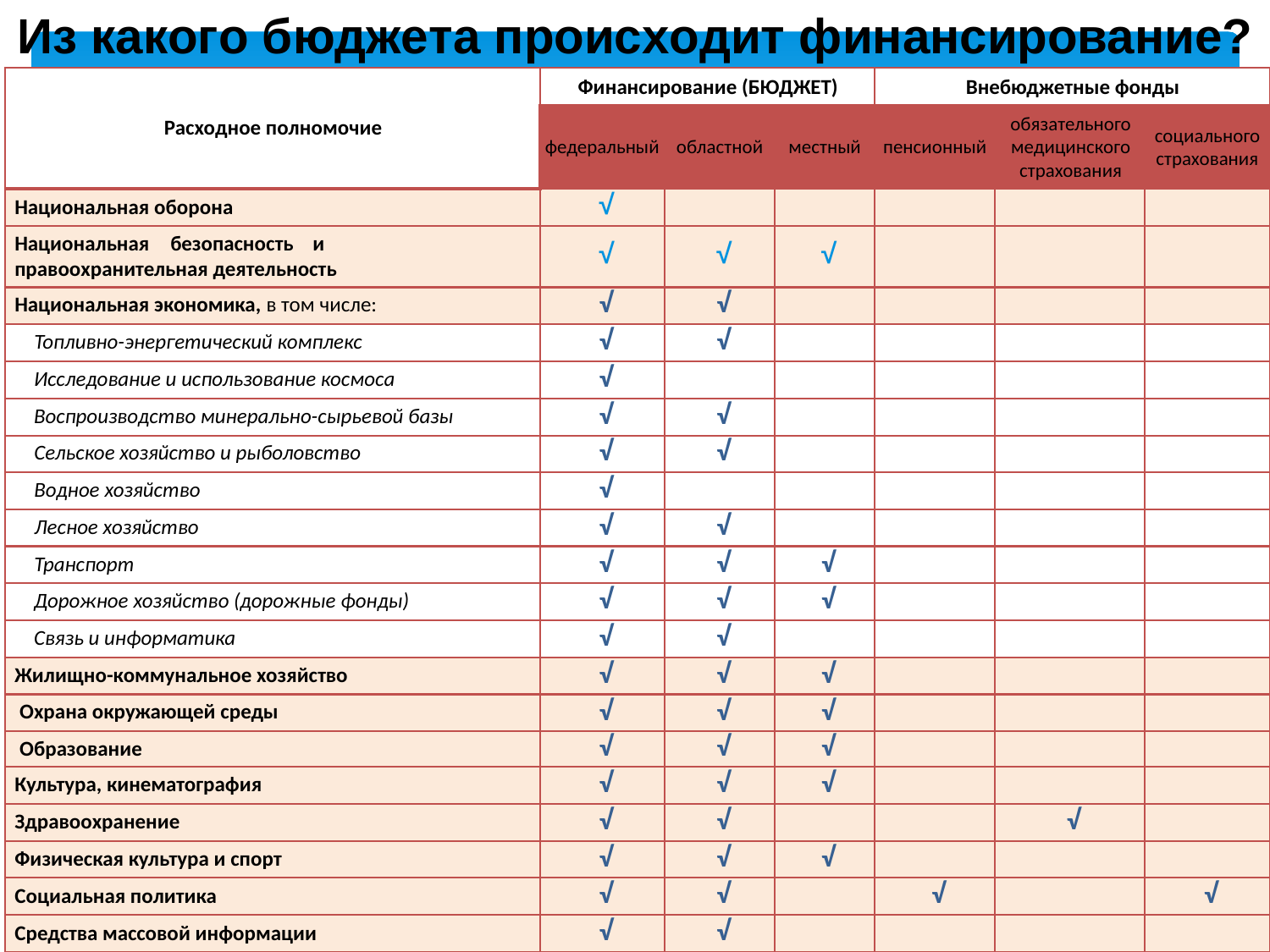

# Из какого бюджета происходит финансирование?

Финансирование (БЮДЖЕТ)
Внебюджетные фонды

обязательного медицинского страхования
Расходное полномочие
социального страхования
федеральный
областной
местный
пенсионный
√

Национальная оборона

Национальная	безопасность	и	правоохранительная деятельность
√
√
√
√
√

Национальная экономика, в том числе:
√
√

Топливно-энергетический комплекс
√

Исследование и использование космоса
√
√

Воспроизводство минерально-сырьевой базы
√
√

Сельское хозяйство и рыболовство
√

Водное хозяйство
√
√

Лесное хозяйство
√
√
√

Транспорт
√
√
√

Дорожное хозяйство (дорожные фонды)
√
√

Связь и информатика
√
√
√

Жилищно-коммунальное хозяйство
√
√
√

Охрана окружающей среды
√
√
√

Образование
√
√
√

Культура, кинематография
√
√
√

Здравоохранение
√
√
√

Физическая культура и спорт
9
√
√
√
√

Социальная политика
√
√

Средства массовой информации